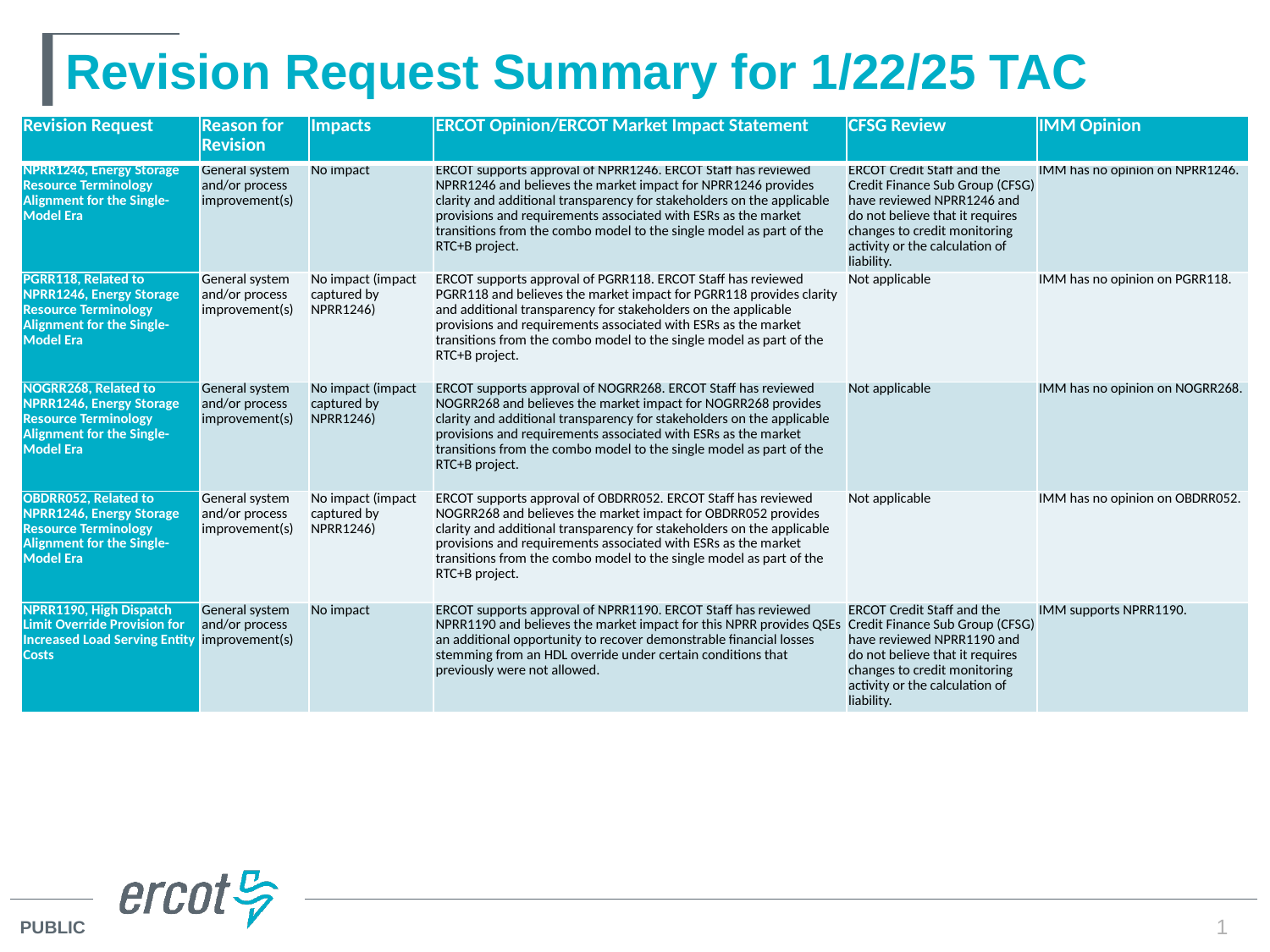

# Revision Request Summary for 1/22/25 TAC
| Revision Request | Reason for Revision | Impacts | ERCOT Opinion/ERCOT Market Impact Statement | CFSG Review | IMM Opinion |
| --- | --- | --- | --- | --- | --- |
| NPRR1246, Energy Storage Resource Terminology Alignment for the Single-Model Era | General system and/or process improvement(s) | No impact | ERCOT supports approval of NPRR1246. ERCOT Staff has reviewed NPRR1246 and believes the market impact for NPRR1246 provides clarity and additional transparency for stakeholders on the applicable provisions and requirements associated with ESRs as the market transitions from the combo model to the single model as part of the RTC+B project. | ERCOT Credit Staff and the Credit Finance Sub Group (CFSG) have reviewed NPRR1246 and do not believe that it requires changes to credit monitoring activity or the calculation of liability. | IMM has no opinion on NPRR1246. |
| PGRR118, Related to NPRR1246, Energy Storage Resource Terminology Alignment for the Single-Model Era | General system and/or process improvement(s) | No impact (impact captured by NPRR1246) | ERCOT supports approval of PGRR118. ERCOT Staff has reviewed PGRR118 and believes the market impact for PGRR118 provides clarity and additional transparency for stakeholders on the applicable provisions and requirements associated with ESRs as the market transitions from the combo model to the single model as part of the RTC+B project. | Not applicable | IMM has no opinion on PGRR118. |
| NOGRR268, Related to NPRR1246, Energy Storage Resource Terminology Alignment for the Single-Model Era | General system and/or process improvement(s) | No impact (impact captured by NPRR1246) | ERCOT supports approval of NOGRR268. ERCOT Staff has reviewed NOGRR268 and believes the market impact for NOGRR268 provides clarity and additional transparency for stakeholders on the applicable provisions and requirements associated with ESRs as the market transitions from the combo model to the single model as part of the RTC+B project. | Not applicable | IMM has no opinion on NOGRR268. |
| OBDRR052, Related to NPRR1246, Energy Storage Resource Terminology Alignment for the Single-Model Era | General system and/or process improvement(s) | No impact (impact captured by NPRR1246) | ERCOT supports approval of OBDRR052. ERCOT Staff has reviewed NOGRR268 and believes the market impact for OBDRR052 provides clarity and additional transparency for stakeholders on the applicable provisions and requirements associated with ESRs as the market transitions from the combo model to the single model as part of the RTC+B project. | Not applicable | IMM has no opinion on OBDRR052. |
| NPRR1190, High Dispatch Limit Override Provision for Increased Load Serving Entity Costs | General system and/or process improvement(s) | No impact | ERCOT supports approval of NPRR1190. ERCOT Staff has reviewed NPRR1190 and believes the market impact for this NPRR provides QSEs an additional opportunity to recover demonstrable financial losses stemming from an HDL override under certain conditions that previously were not allowed. | ERCOT Credit Staff and the Credit Finance Sub Group (CFSG) have reviewed NPRR1190 and do not believe that it requires changes to credit monitoring activity or the calculation of liability. | IMM supports NPRR1190. |
1